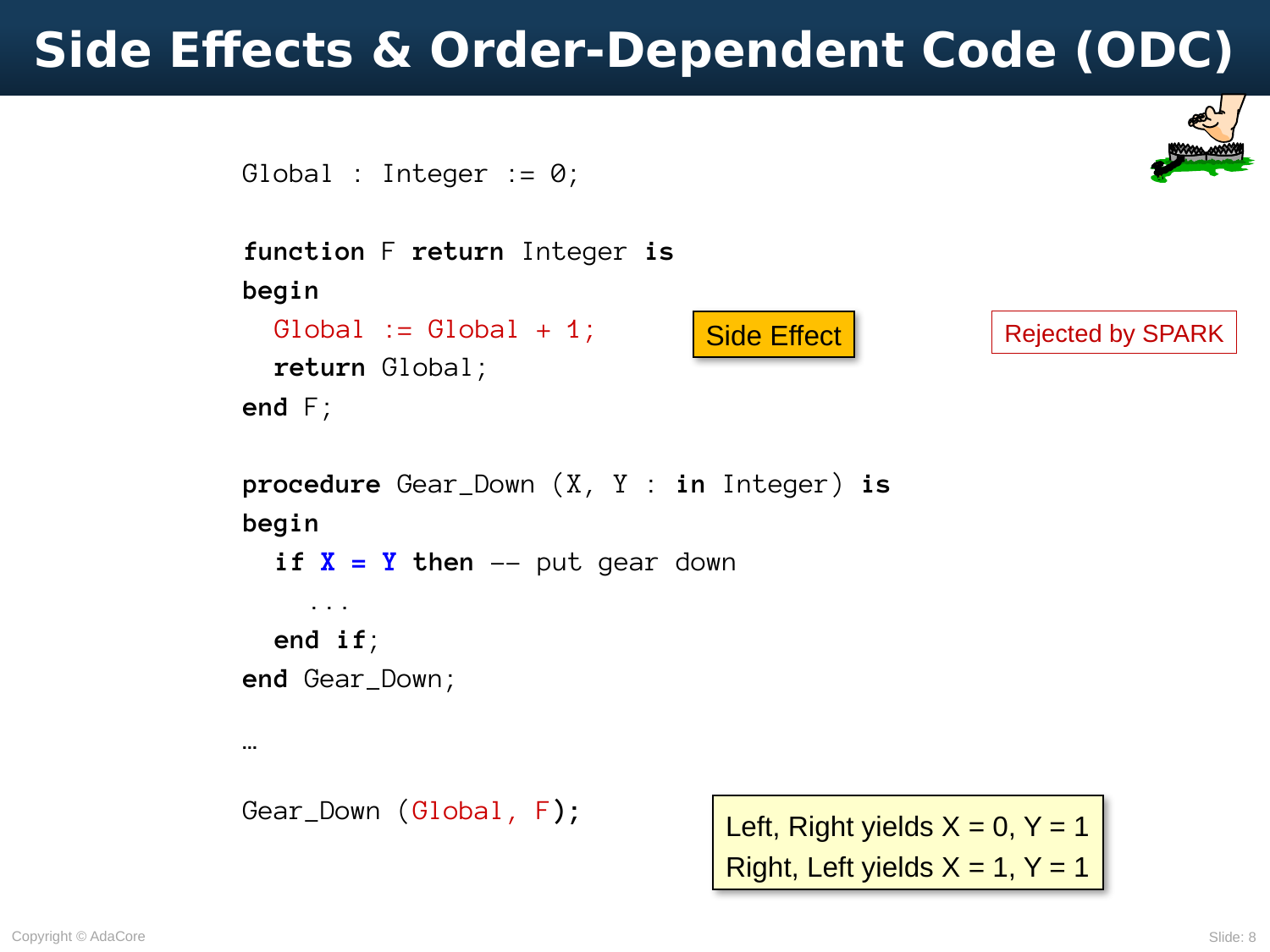

# Side Effects & Order-Dependent Code (ODC)

Global : Integer := 0;

function F return Integer is
begin
	Global := Global + 1;
	return Global;
end F;

procedure Gear_Down (X, Y : in Integer) is
begin
	if X = Y then -- put gear down
		...
	end if;
end Gear_Down;
…
Gear_Down (Global, F);
Side Effect
Rejected by SPARK
Left, Right yields X = 0, Y = 1
Right, Left yields X = 1, Y = 1